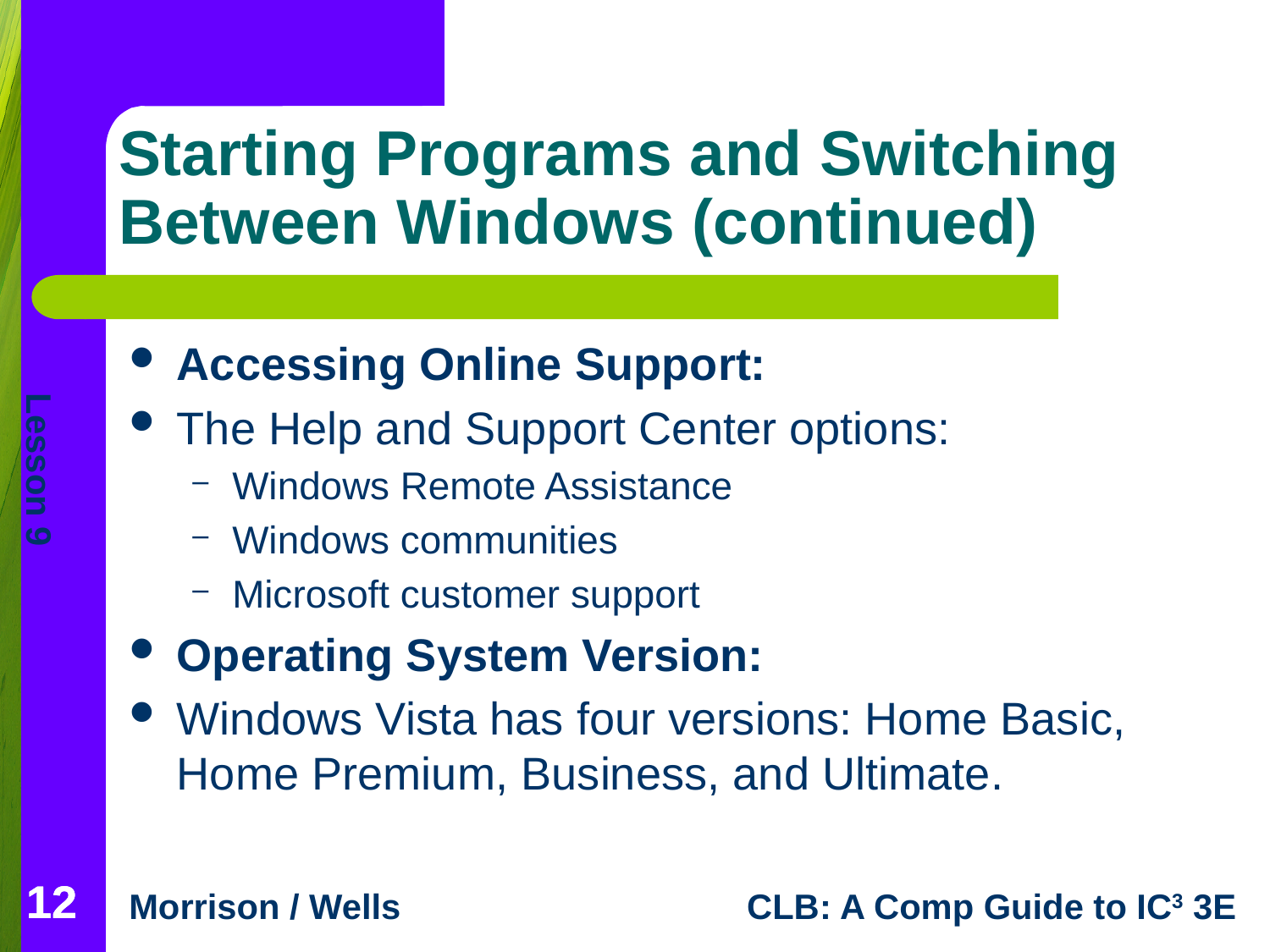

# Starting Programs and Switching Between Windows (continued)
Accessing Online Support:
The Help and Support Center options:
Windows Remote Assistance
Windows communities
Microsoft customer support
Operating System Version:
Windows Vista has four versions: Home Basic, Home Premium, Business, and Ultimate.

12
12
12